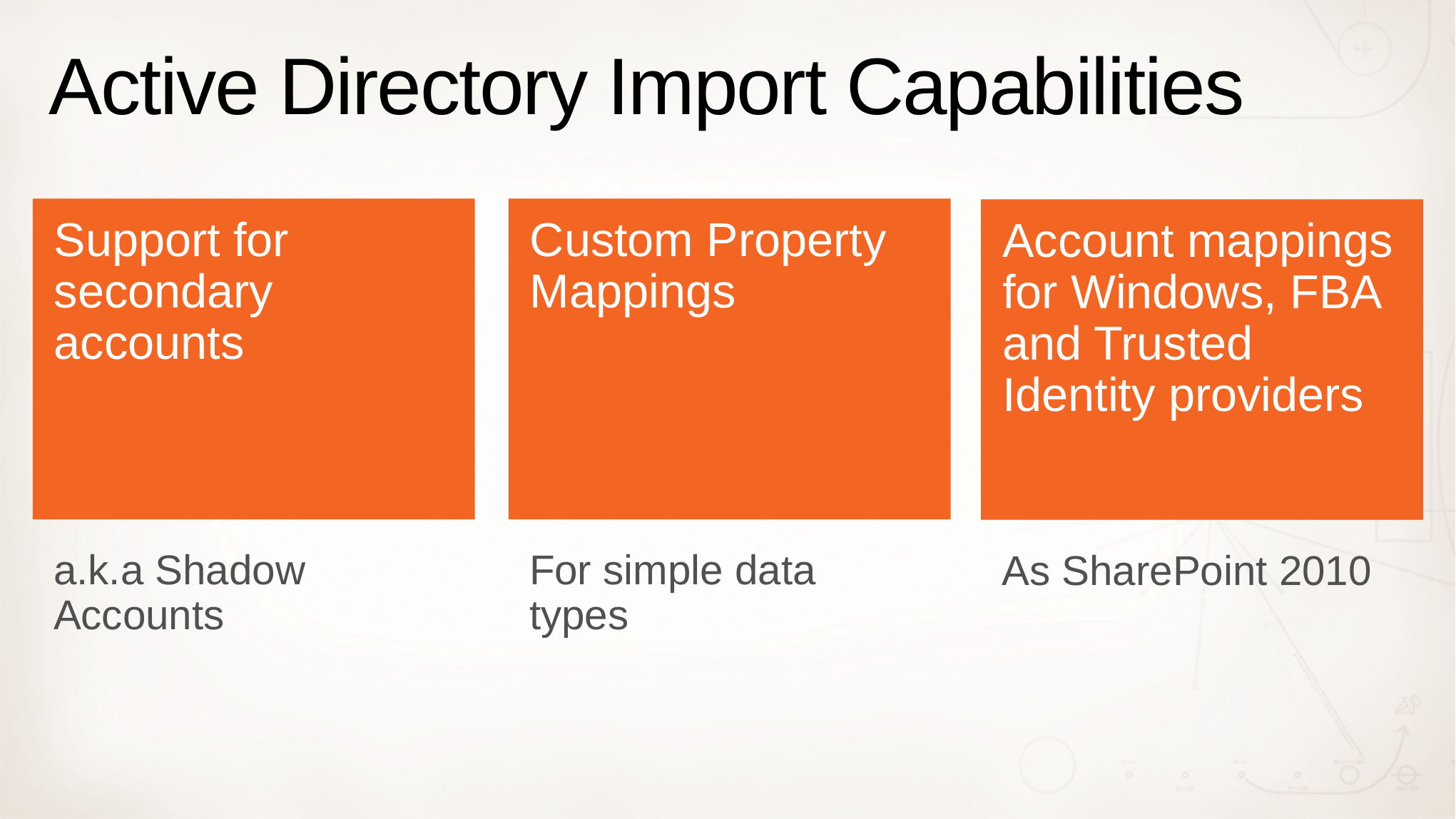

# Active Directory Import Capabilities
Support for secondary accounts
Custom Property Mappings
Account mappings for Windows, FBA and Trusted Identity providers
a.k.a Shadow Accounts
For simple data types

As SharePoint 2010